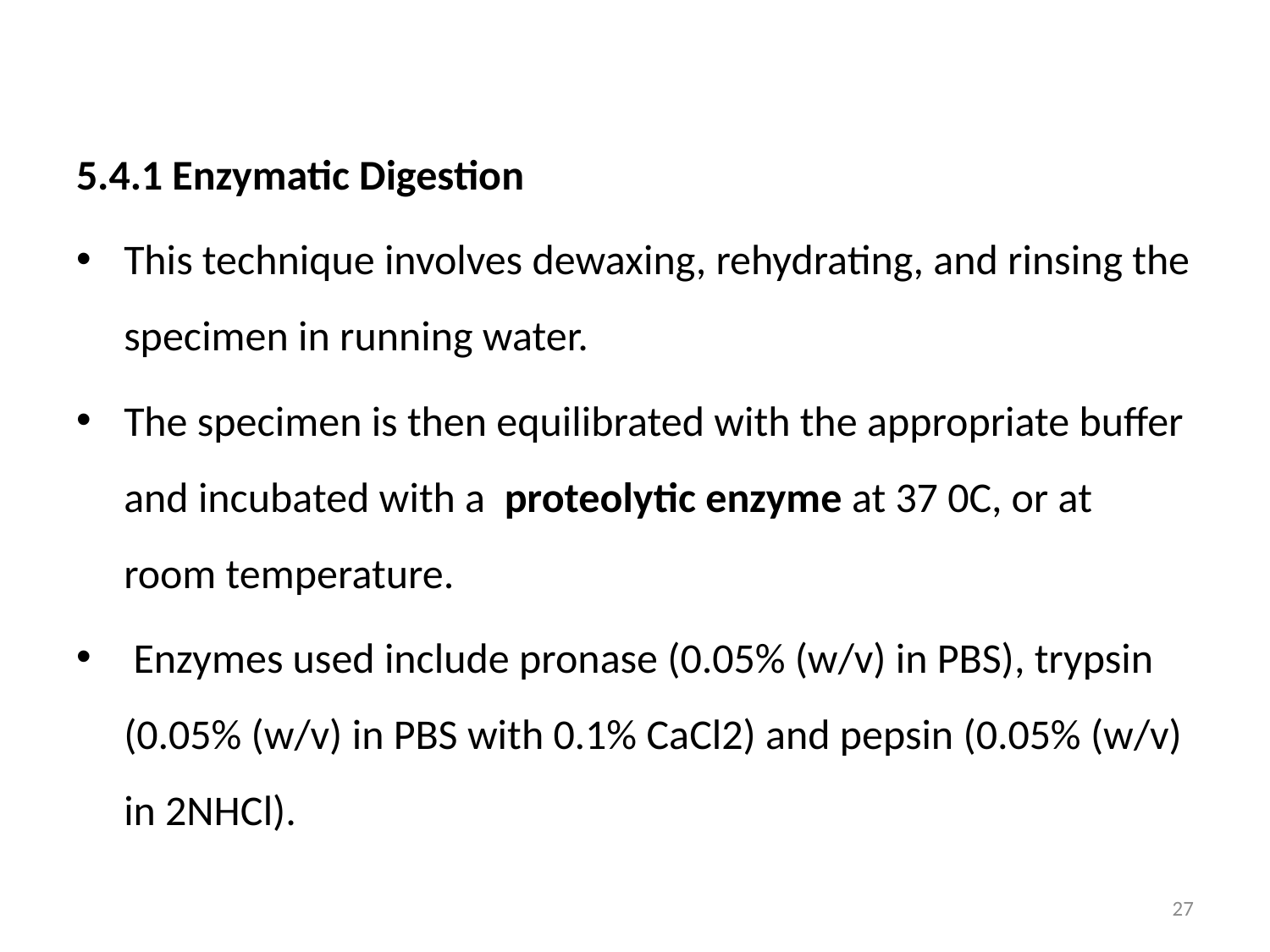

#
5.4.1 Enzymatic Digestion
This technique involves dewaxing, rehydrating, and rinsing the specimen in running water.
The specimen is then equilibrated with the appropriate buffer and incubated with a  proteolytic enzyme at 37 0C, or at room temperature.
 Enzymes used include pronase (0.05% (w/v) in PBS), trypsin (0.05% (w/v) in PBS with 0.1% CaCl2) and pepsin (0.05% (w/v) in 2NHCl).
27